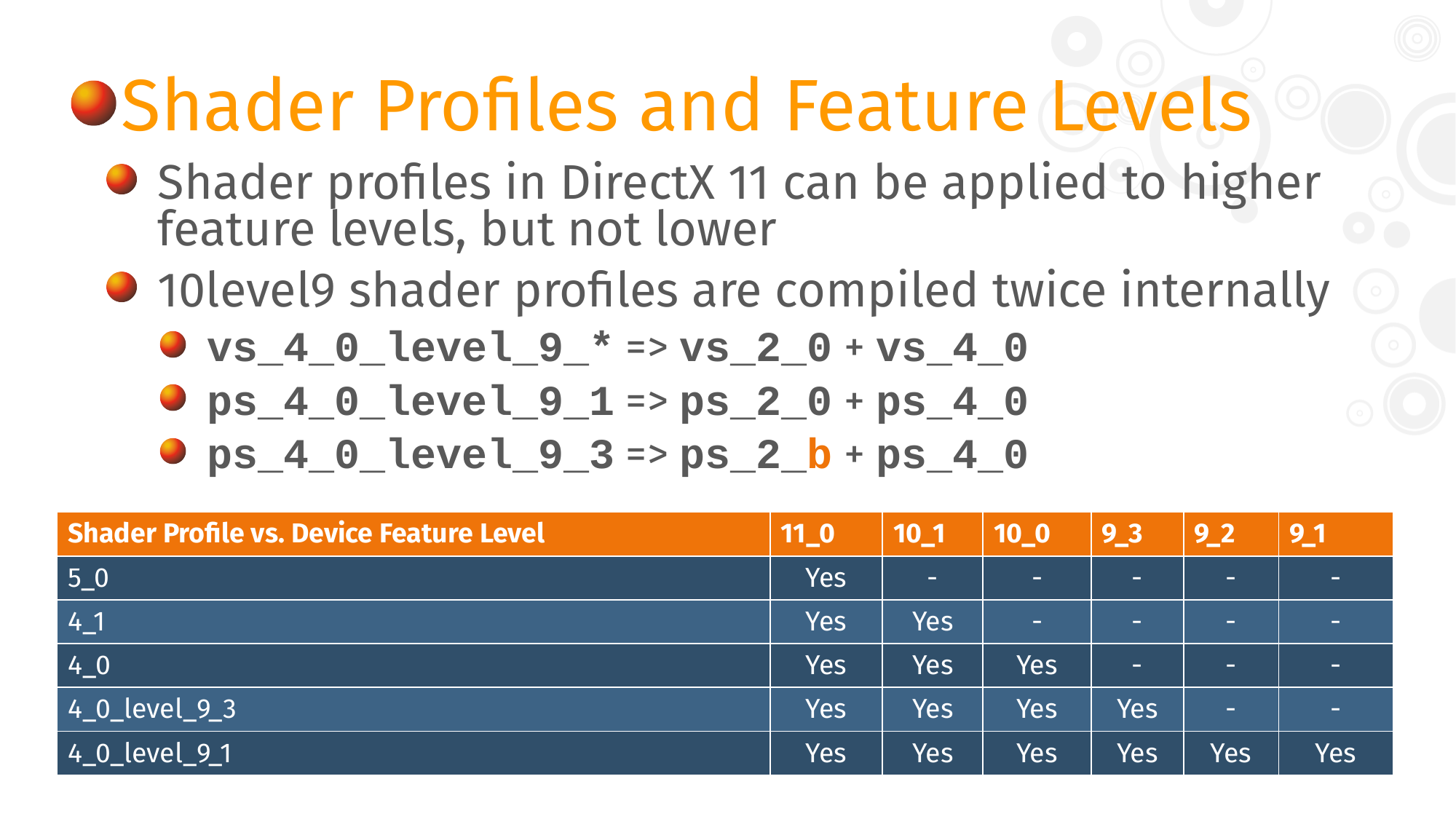

Shader Profiles and Feature Levels
Shader profiles in DirectX 11 can be applied to higher feature levels, but not lower
10level9 shader profiles are compiled twice internally
vs_4_0_level_9_* => vs_2_0 + vs_4_0
ps_4_0_level_9_1 => ps_2_0 + ps_4_0
ps_4_0_level_9_3 => ps_2_b + ps_4_0
| Shader Profile vs. Device Feature Level | 11\_0 | 10\_1 | 10\_0 | 9\_3 | 9\_2 | 9\_1 |
| --- | --- | --- | --- | --- | --- | --- |
| 5\_0 | Yes | - | - | - | - | - |
| 4\_1 | Yes | Yes | - | - | - | - |
| 4\_0 | Yes | Yes | Yes | - | - | - |
| 4\_0\_level\_9\_3 | Yes | Yes | Yes | Yes | - | - |
| 4\_0\_level\_9\_1 | Yes | Yes | Yes | Yes | Yes | Yes |